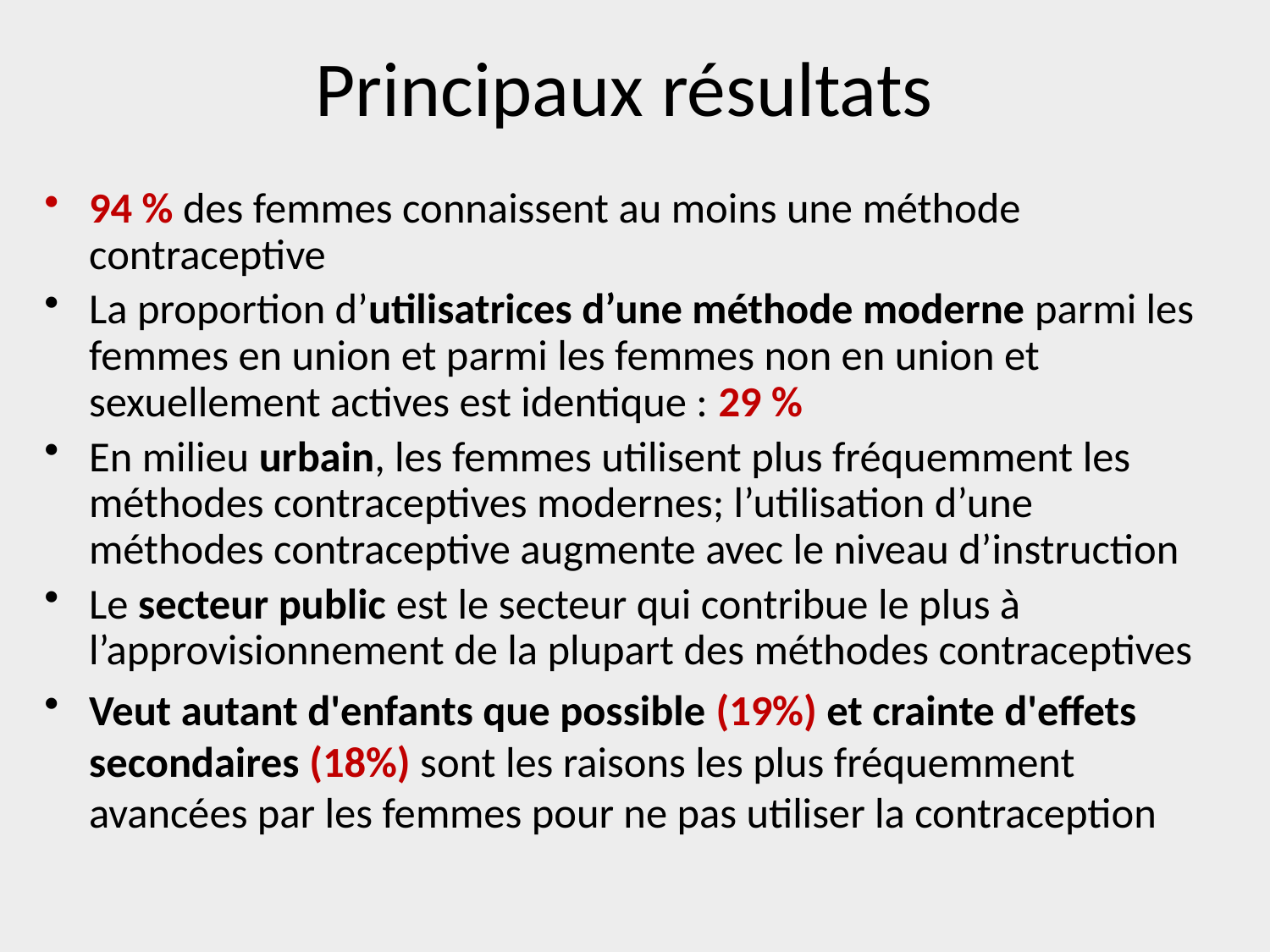

# Principaux résultats
94 % des femmes connaissent au moins une méthode contraceptive
La proportion d’utilisatrices d’une méthode moderne parmi les femmes en union et parmi les femmes non en union et sexuellement actives est identique : 29 %
En milieu urbain, les femmes utilisent plus fréquemment les méthodes contraceptives modernes; l’utilisation d’une méthodes contraceptive augmente avec le niveau d’instruction
Le secteur public est le secteur qui contribue le plus à l’approvisionnement de la plupart des méthodes contraceptives
Veut autant d'enfants que possible (19%) et crainte d'effets secondaires (18%) sont les raisons les plus fréquemment avancées par les femmes pour ne pas utiliser la contraception